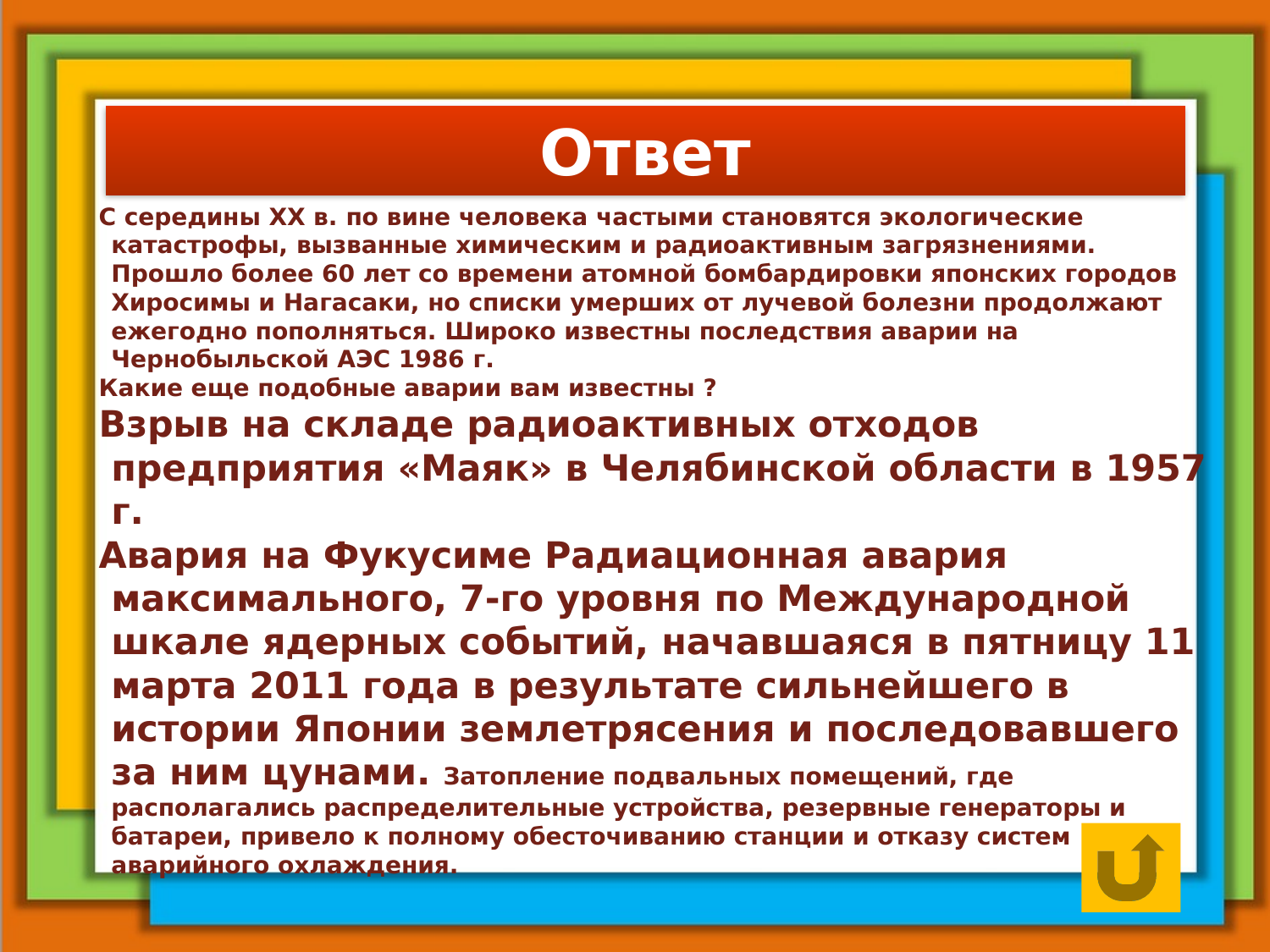

# Ответ
С середины XX в. по вине человека частыми становятся экологические катастрофы, вызванные химическим и радиоактивным загрязнениями. Прошло более 60 лет со времени атомной бомбардировки японских городов Хиросимы и Нагасаки, но списки умерших от лучевой болезни продолжают ежегодно пополняться. Широко известны последствия аварии на Чернобыльской АЭС 1986 г.
Какие еще подобные аварии вам известны ?
Взрыв на складе радиоактивных отходов предприятия «Маяк» в Челябинской области в 1957 г.
Авария на Фукусиме Радиационная авария максимального, 7-го уровня по Международной шкале ядерных событий, начавшаяся в пятницу 11 марта 2011 года в результате сильнейшего в истории Японии землетрясения и последовавшего за ним цунами. Затопление подвальных помещений, где располагались распределительные устройства, резервные генераторы и батареи, привело к полному обесточиванию станции и отказу систем аварийного охлаждения.